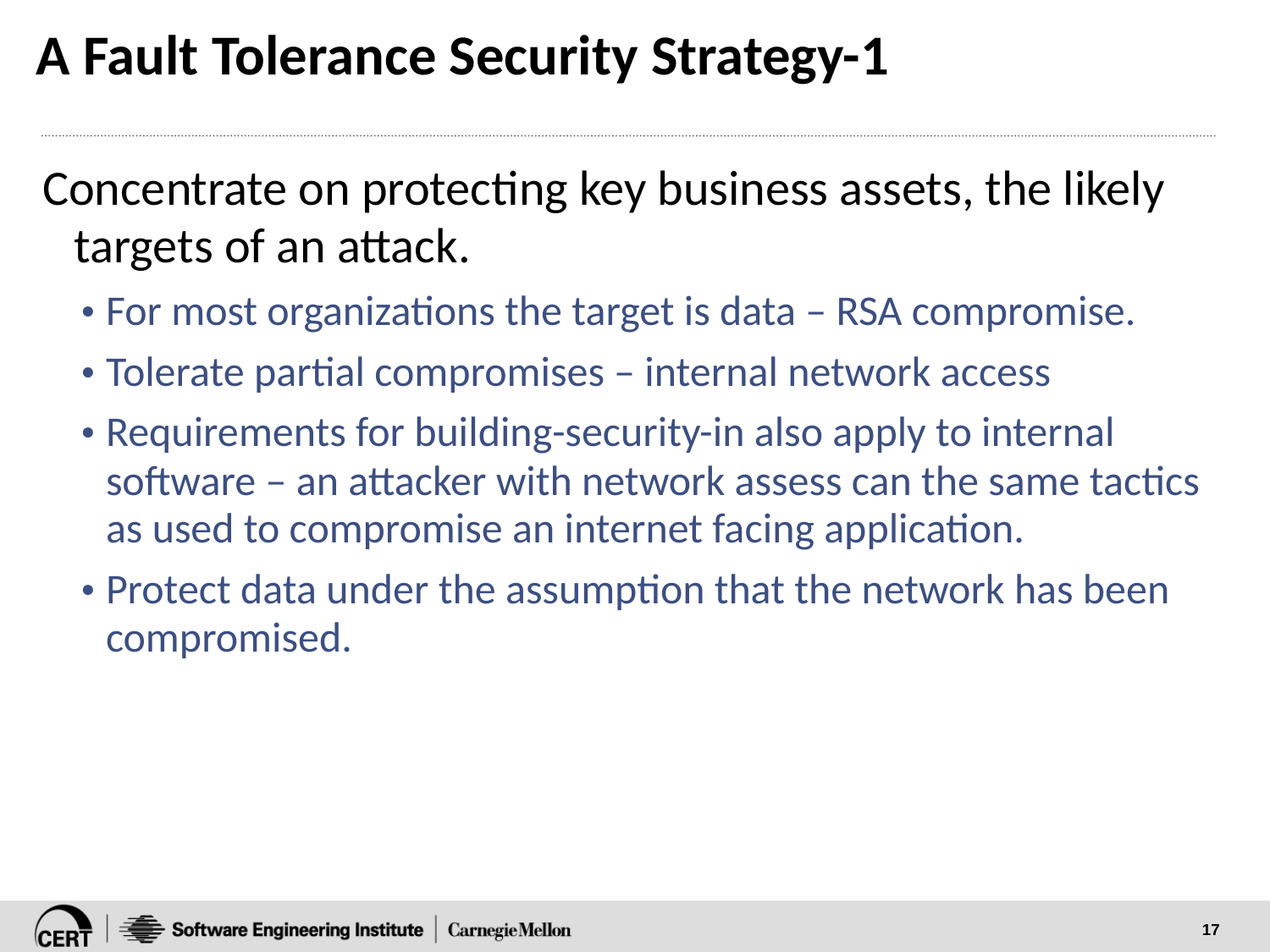

# A Fault Tolerance Security Strategy-1
Concentrate on protecting key business assets, the likely targets of an attack.
For most organizations the target is data – RSA compromise.
Tolerate partial compromises – internal network access
Requirements for building-security-in also apply to internal software – an attacker with network assess can the same tactics as used to compromise an internet facing application.
Protect data under the assumption that the network has been compromised.